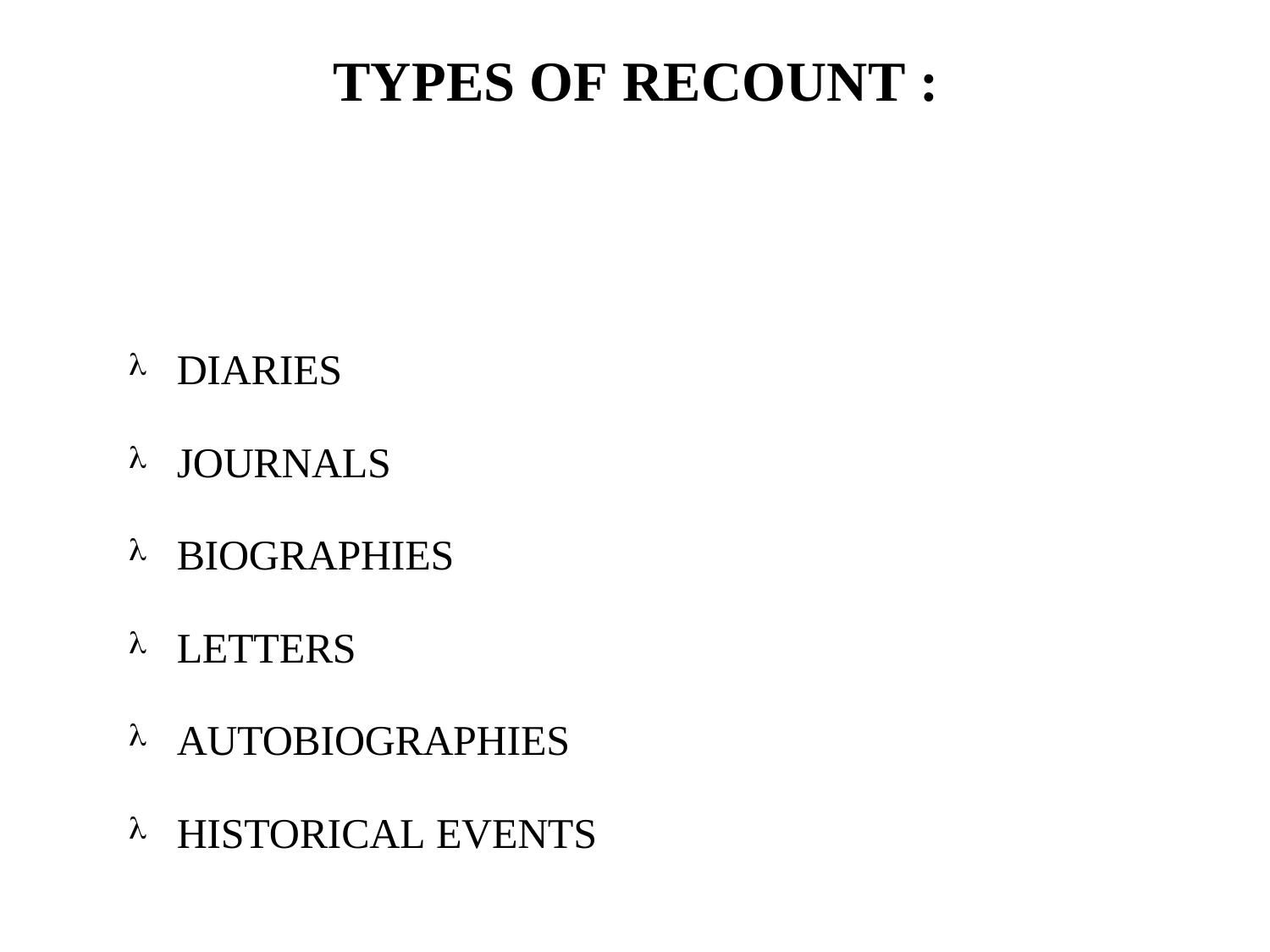

# TYPES OF RECOUNT :
DIARIES
JOURNALS
BIOGRAPHIES
LETTERS
AUTOBIOGRAPHIES
HISTORICAL EVENTS